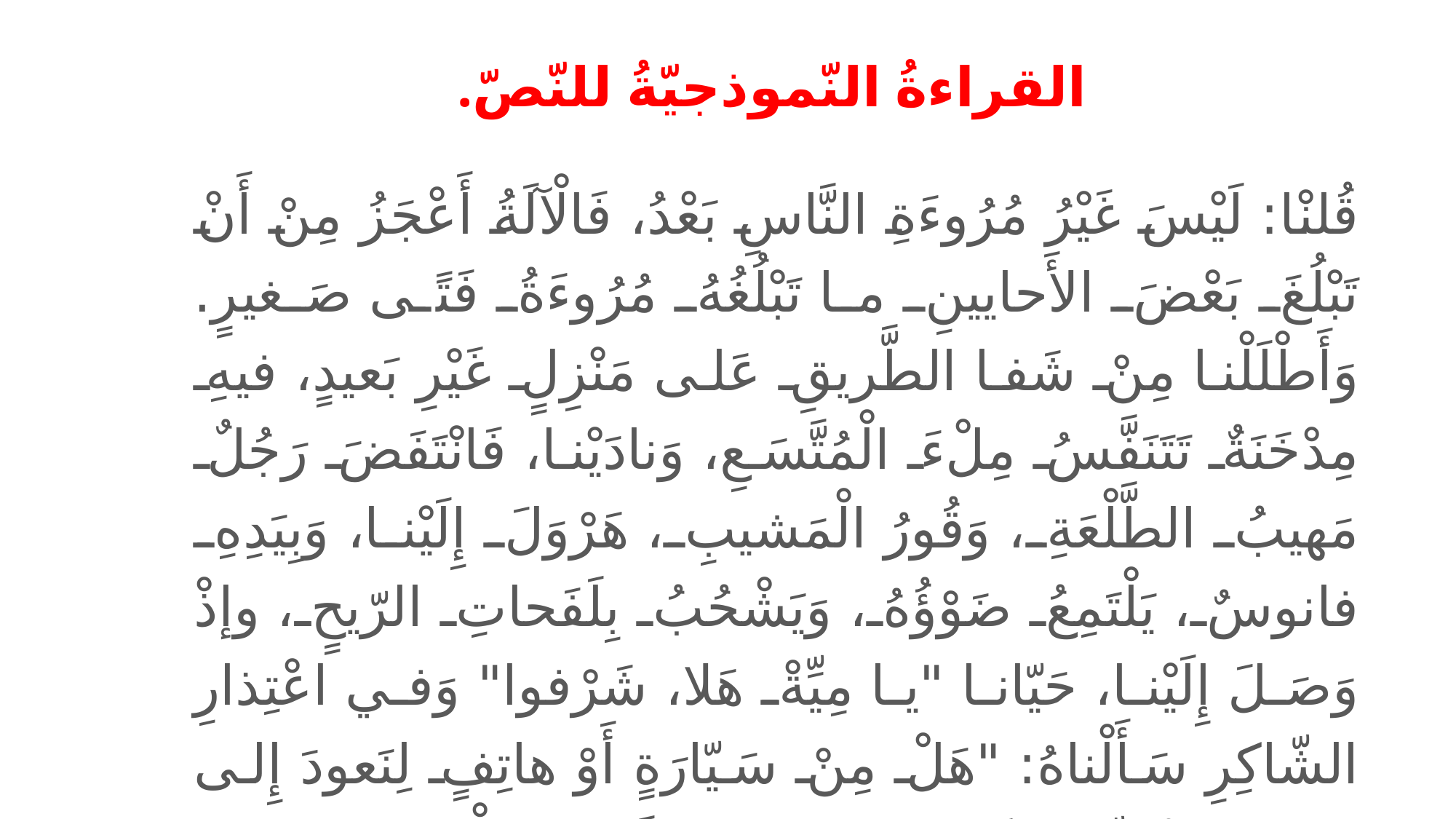

القراءةُ النّموذجيّةُ للنّصّ.
قُلنْا: لَيْسَ غَيْرُ مُرُوءَةِ النَّاسِ بَعْدُ، فَالْآلَةُ أَعْجَزُ مِنْ أَنْ تَبْلُغَ بَعْضَ الأَحايينِ ما تَبْلُغُهُ مُرُوءَةُ فَتًى صَغيرٍ. وَأَطْلَلْنا مِنْ شَفا الطَّريقِ عَلى مَنْزِلٍ غَيْرِ بَعيدٍ، فيهِ مِدْخَنَةٌ تَتَنَفَّسُ مِلْءَ الْمُتَّسَعِ، وَنادَيْنا، فَانْتَفَضَ رَجُلٌ مَهيبُ الطَّلْعَةِ، وَقُورُ الْمَشيبِ، هَرْوَلَ إِلَيْنا، وَبِيَدِهِ فانوسٌ، يَلْتَمِعُ ضَوْؤُهُ، وَيَشْحُبُ بِلَفَحاتِ الرّيحٍ، وإذْ وَصَلَ إِلَيْنا، حَيّانا "يا مِيِّةْ هَلا، شَرْفوا" وَفي اعْتِذارِ الشّاكِرِ سَأَلْناهُ: "هَلْ مِنْ سَيّارَةٍ أَوْ هاتِفٍ لِنَعودَ إِلى جِزّينَ وَنُؤَمِّنَ غَدًا ما يَرْفَعُ السَّيّارَةَ الْغارِقَةَ هذِه؟ أَجابَ: وَلِمَ نَنْتَظِرُ الْغَدَ لِنَقومَ بِما يُمْكِنُ أَنْ نُتِمَّهُ الْآنَ؟